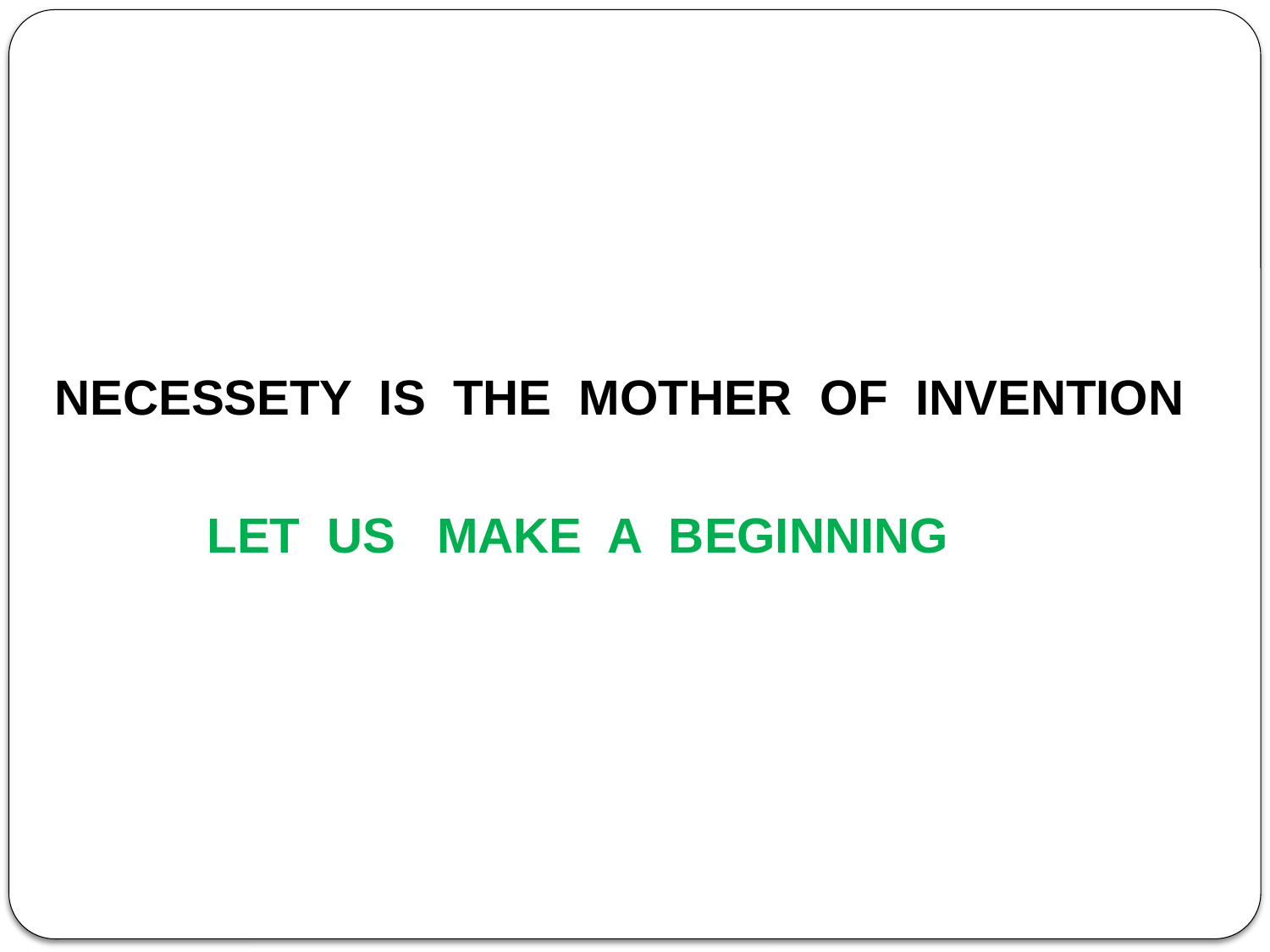

NECESSETY  IS  THE  MOTHER  OF  INVENTION
LET  US   MAKE  A  BEGINNING